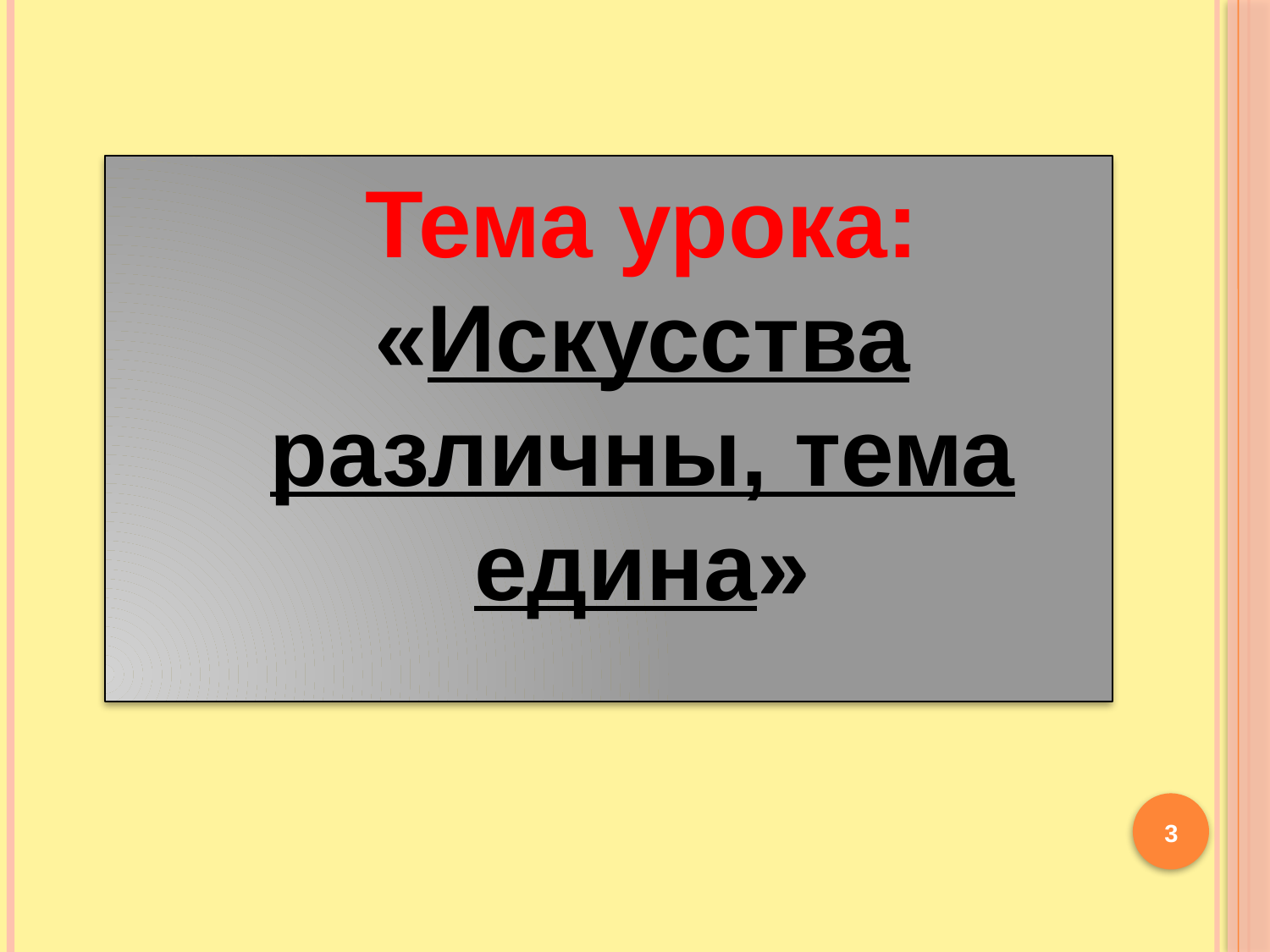

Тема урока:
«Искусства различны, тема
едина»
3